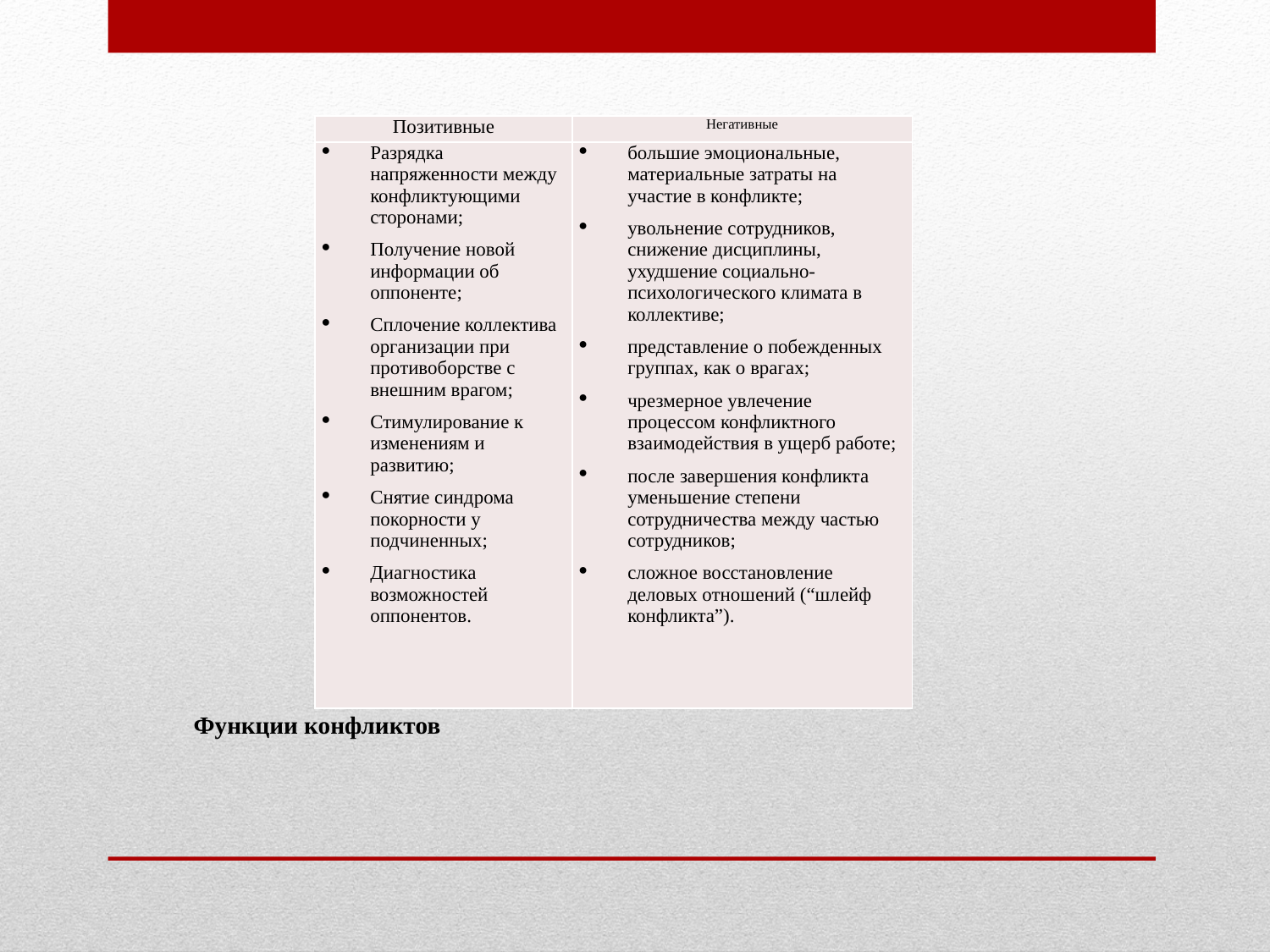

| Позитивные | Негативные |
| --- | --- |
| Разрядка напряженности между конфликтующими сторонами; Получение новой информации об оппоненте; Сплочение коллектива организации при противоборстве с внешним врагом; Стимулирование к изменениям и развитию; Снятие синдрома покорности у подчиненных; Диагностика возможностей оппонентов. | большие эмоциональные, материальные затраты на участие в конфликте; увольнение сотрудников, снижение дисциплины, ухудшение социально-психологического климата в коллективе; представление о побежденных группах, как о врагах; чрезмерное увлечение процессом конфликтного взаимодействия в ущерб работе; после завершения конфликта уменьшение степени сотрудничества между частью сотрудников; сложное восстановление деловых отношений (“шлейф конфликта”). |
# Функции конфликтов